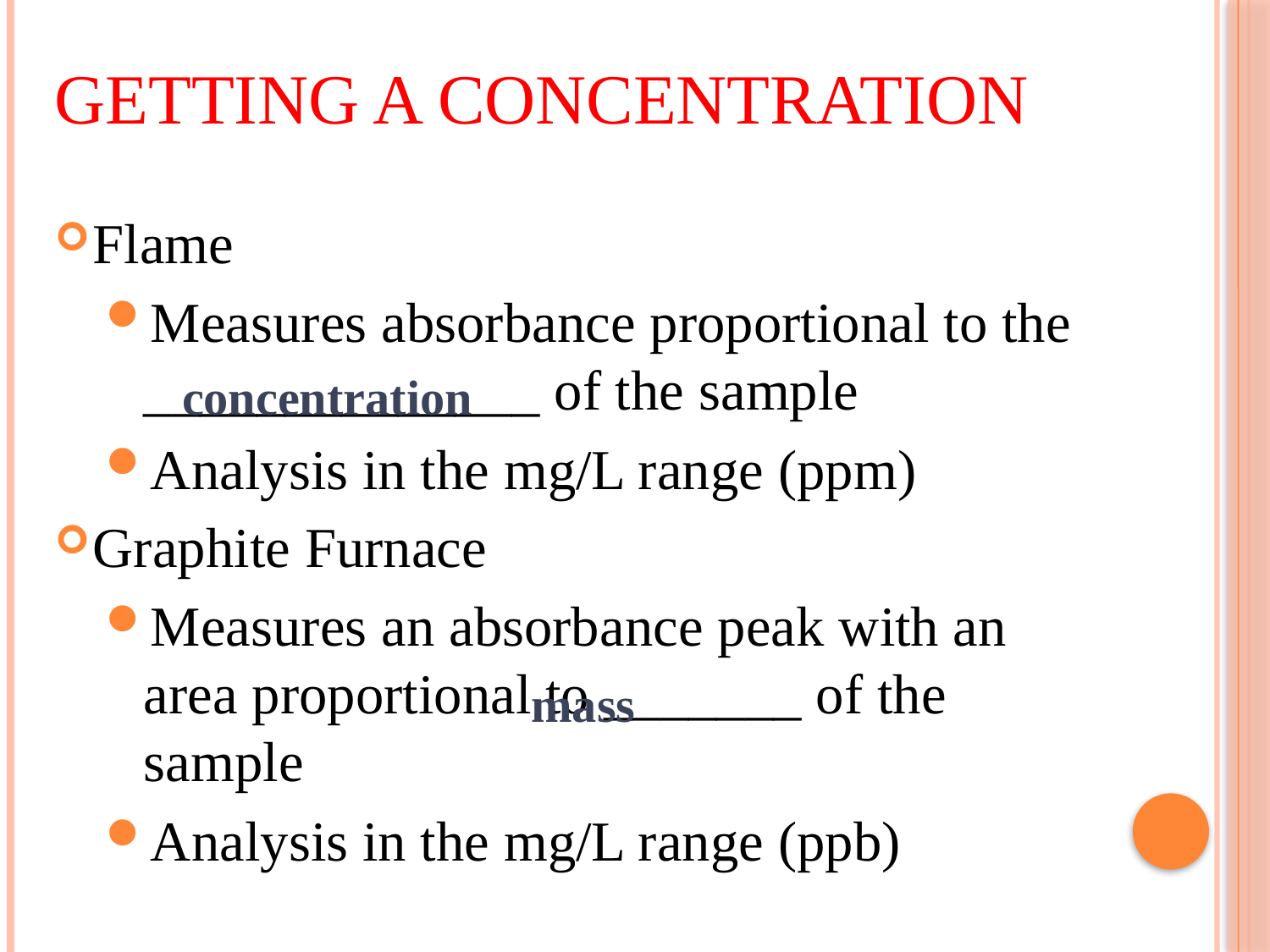

# Getting a Concentration
Flame
Measures absorbance proportional to the ______________ of the sample
Analysis in the mg/L range (ppm)
Graphite Furnace
Measures an absorbance peak with an area proportional to _______ of the sample
Analysis in the mg/L range (ppb)
concentration
mass